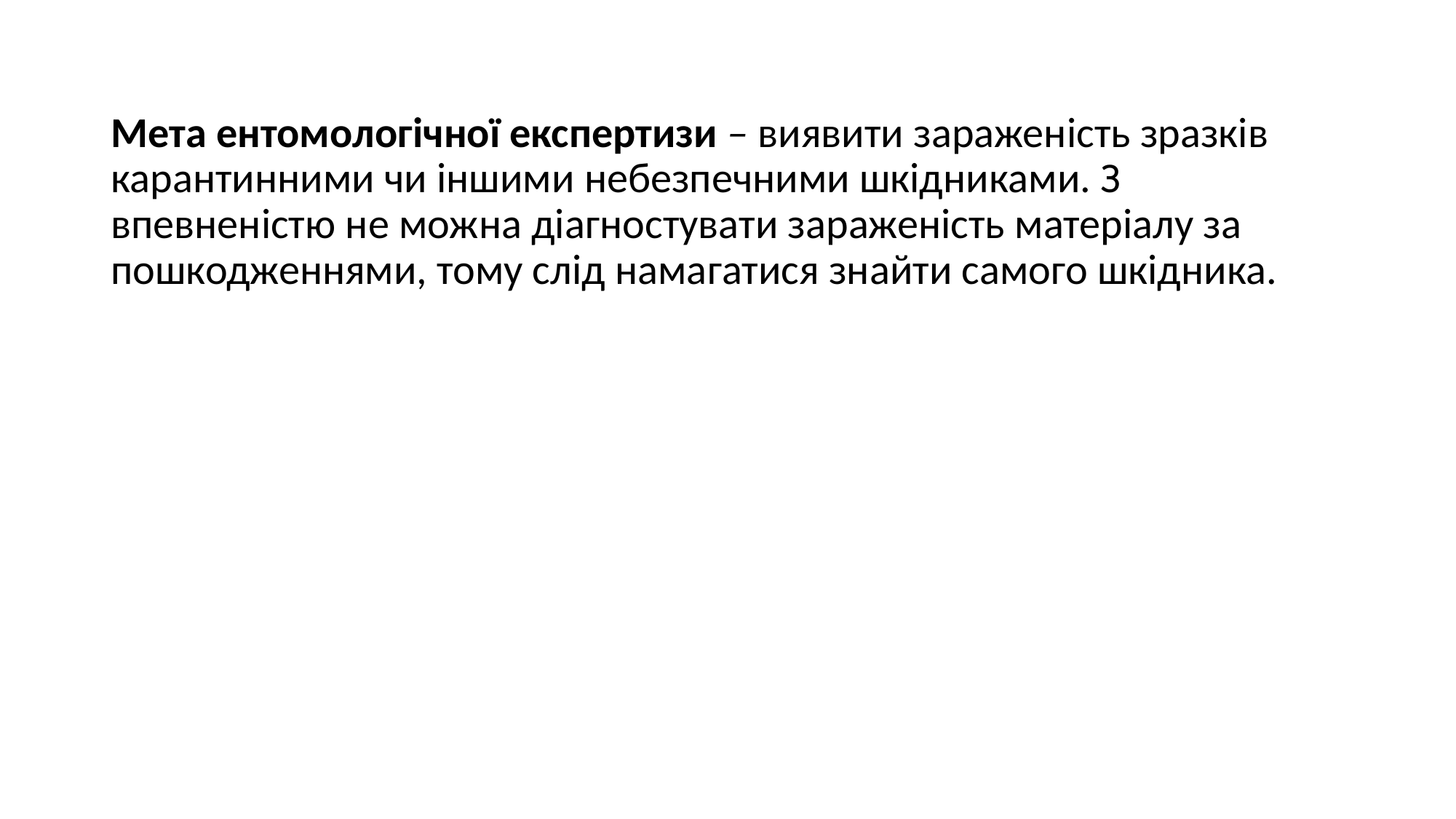

Мета ентомологічної експертизи – виявити зараженість зразків карантинними чи іншими небезпечними шкідниками. З впевненістю не можна діагностувати зараженість матеріалу за пошкодженнями, тому слід намагатися знайти самого шкідника.